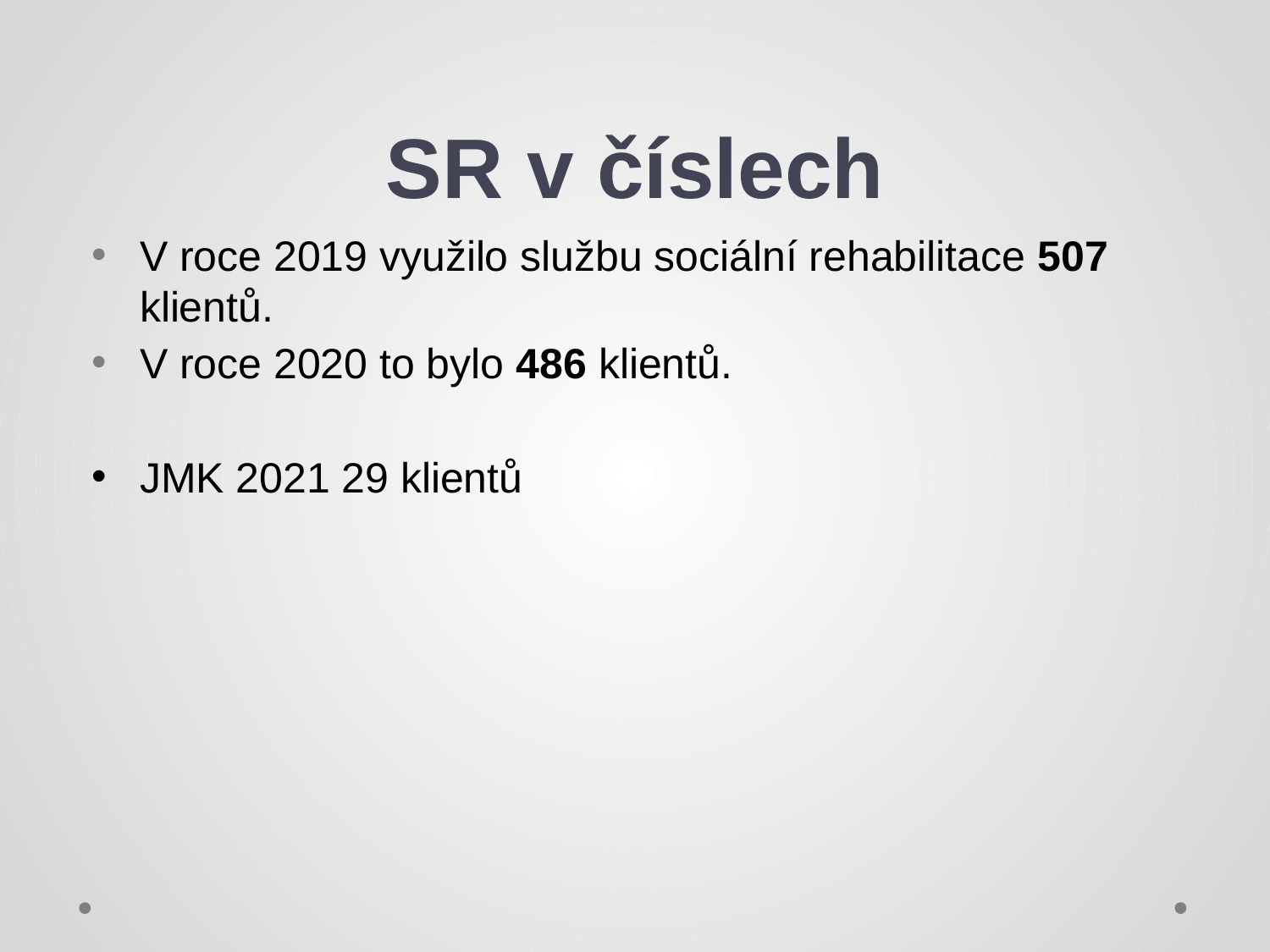

# SR v číslech
V roce 2019 využilo službu sociální rehabilitace 507 klientů.
V roce 2020 to bylo 486 klientů.

JMK 2021 29 klientů